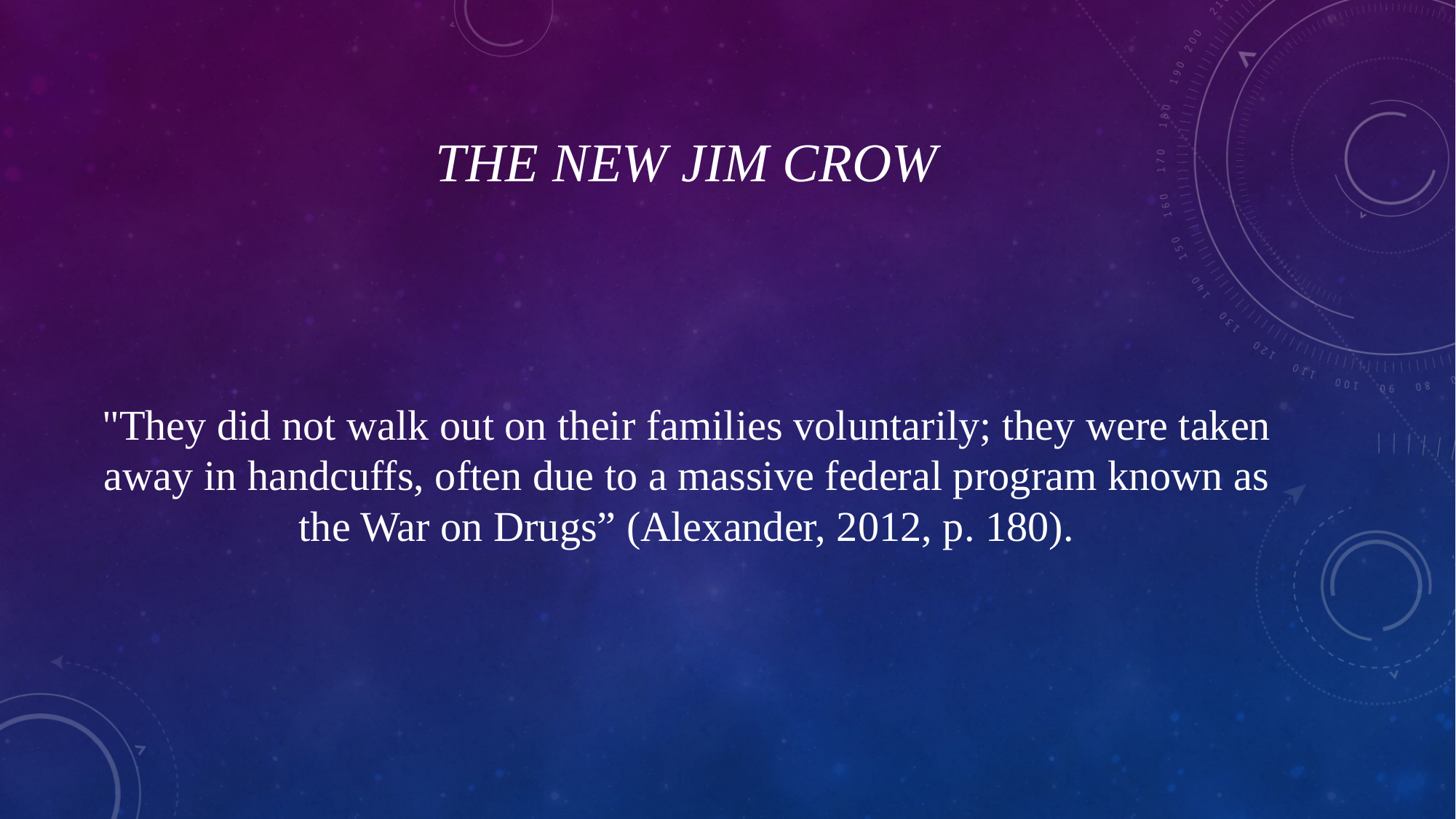

# The New Jim Crow
"They did not walk out on their families voluntarily; they were taken away in handcuffs, often due to a massive federal program known as the War on Drugs” (Alexander, 2012, p. 180).